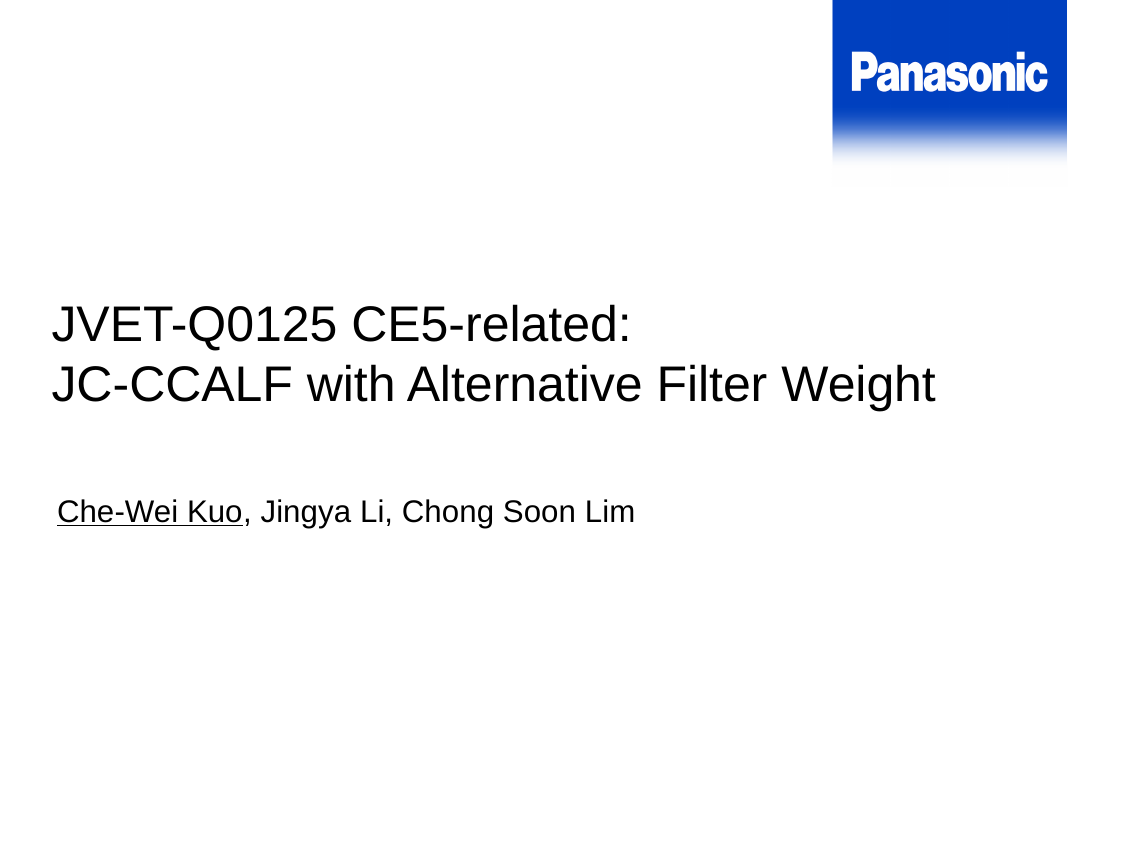

JVET-Q0125 CE5-related:
JC-CCALF with Alternative Filter Weight
Che-Wei Kuo, Jingya Li, Chong Soon Lim